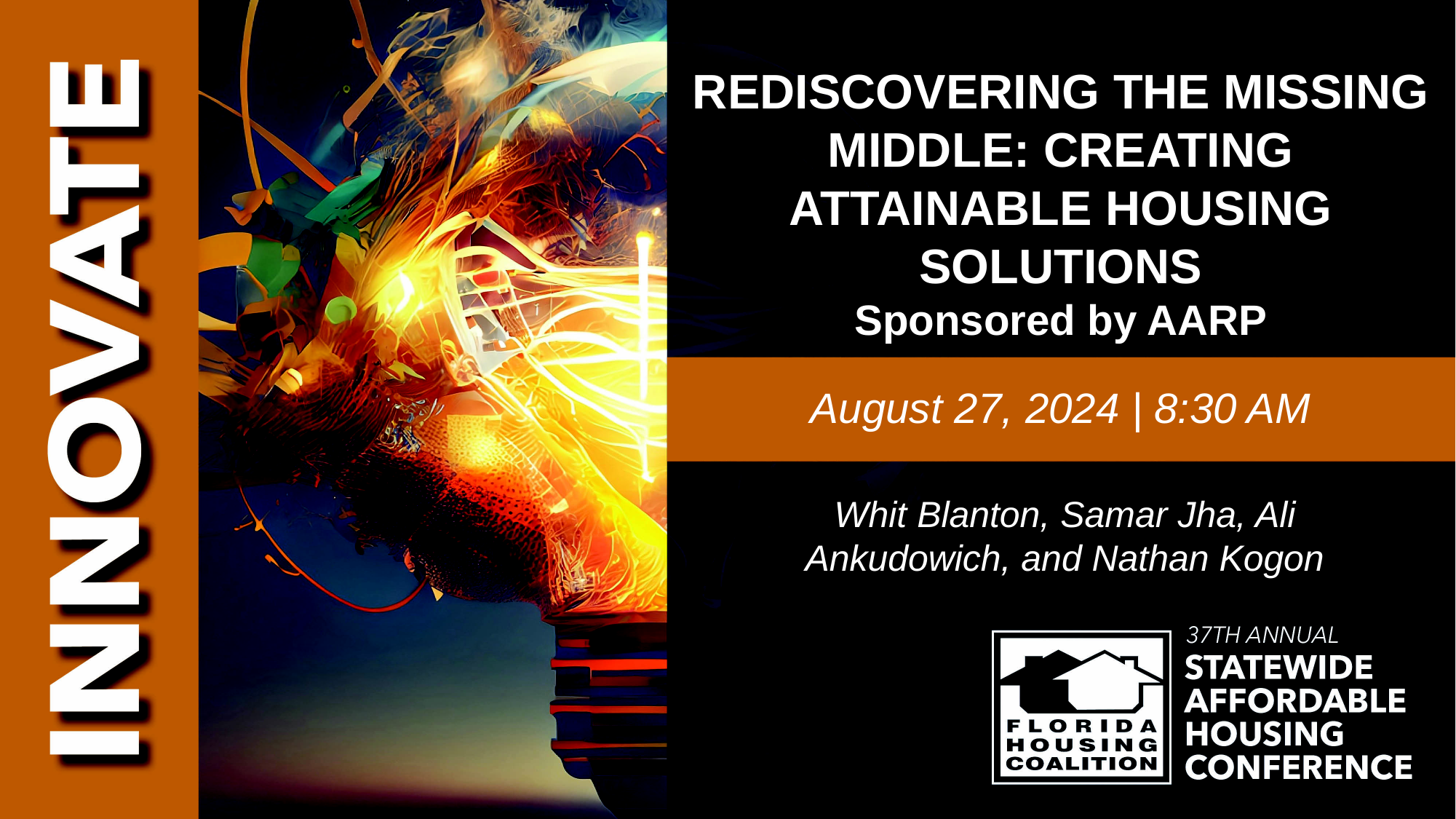

REDISCOVERING THE MISSING MIDDLE: CREATING ATTAINABLE HOUSING SOLUTIONS
Sponsored by AARP
August 27, 2024 | 8:30 AM
Whit Blanton, Samar Jha, Ali Ankudowich, and Nathan Kogon